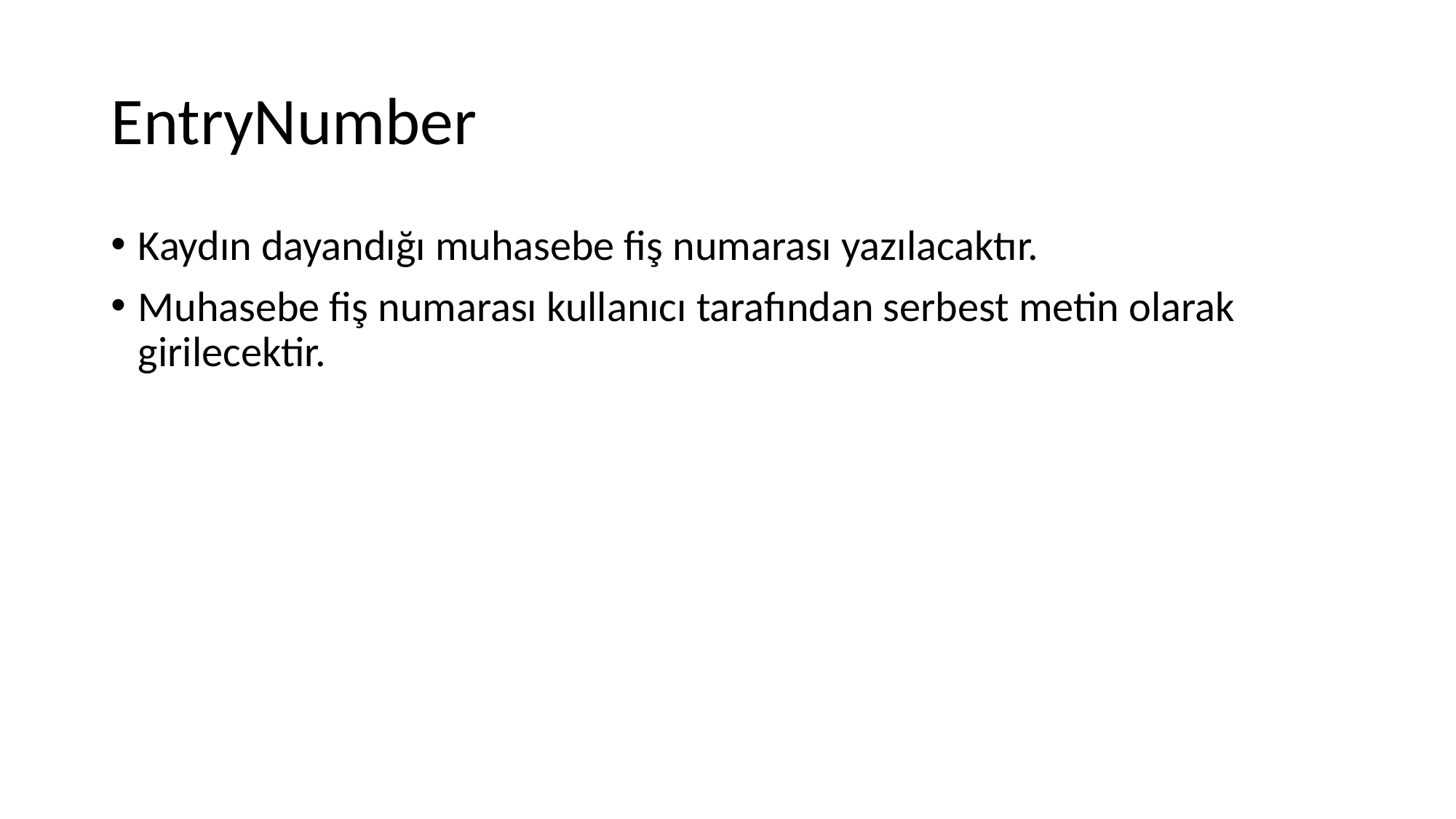

# EntryNumber
Kaydın dayandığı muhasebe fiş numarası yazılacaktır.
Muhasebe fiş numarası kullanıcı tarafından serbest metin olarak girilecektir.